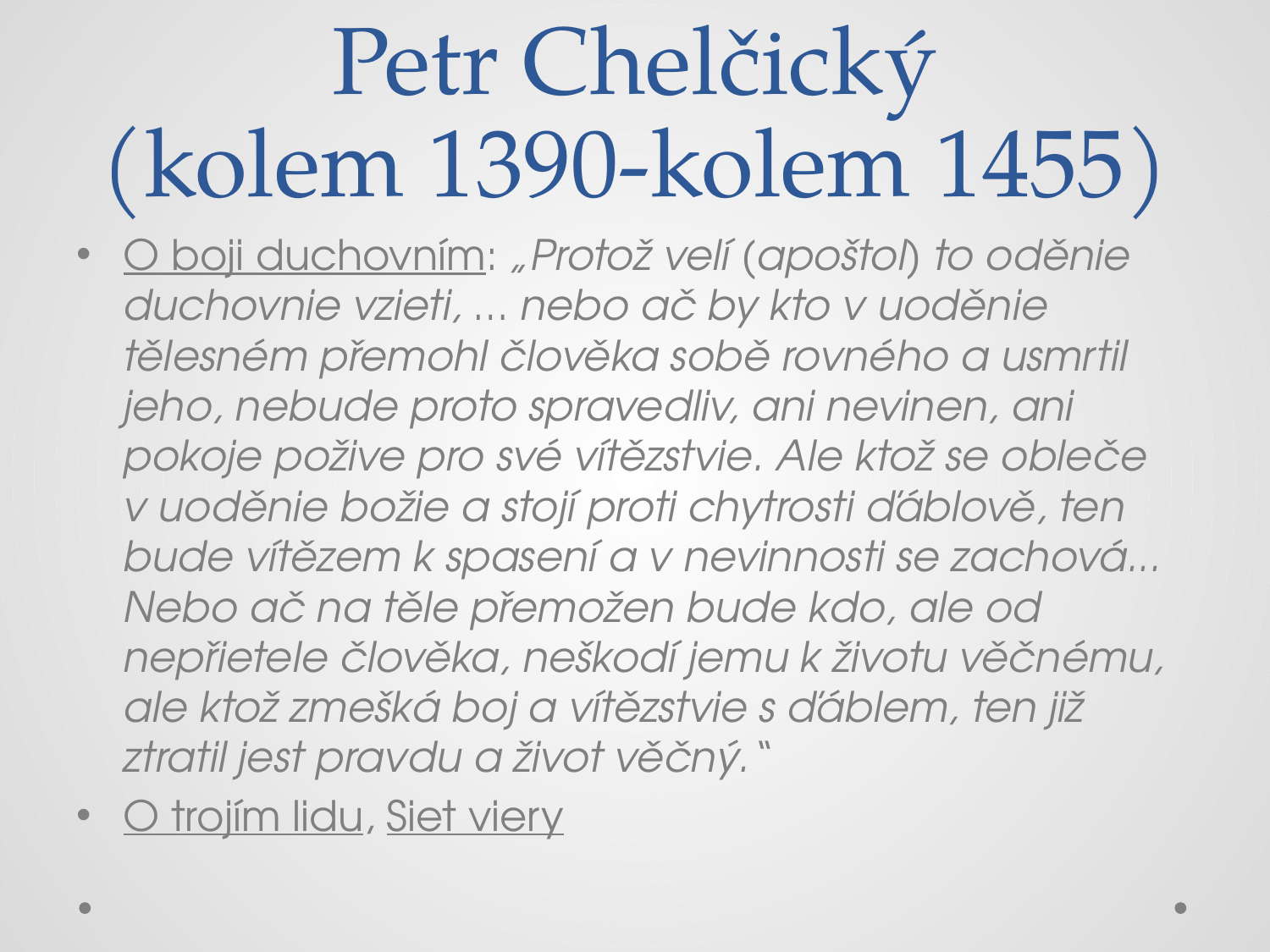

# Petr Chelčický (kolem 1390-kolem 1455)
O boji duchovním: „Protož velí (apoštol) to oděnie duchovnie vzieti, … nebo ač by kto v uoděnie tělesném přemohl člověka sobě rovného a usmrtil jeho, nebude proto spravedliv, ani nevinen, ani pokoje požive pro své vítězstvie. Ale ktož se obleče v uoděnie božie a stojí proti chytrosti ďáblově, ten bude vítězem k spasení a v nevinnosti se zachová... Nebo ač na těle přemožen bude kdo, ale od nepřietele člověka, neškodí jemu k životu věčnému, ale ktož zmešká boj a vítězstvie s ďáblem, ten již ztratil jest pravdu a život věčný.“
O trojím lidu, Siet viery